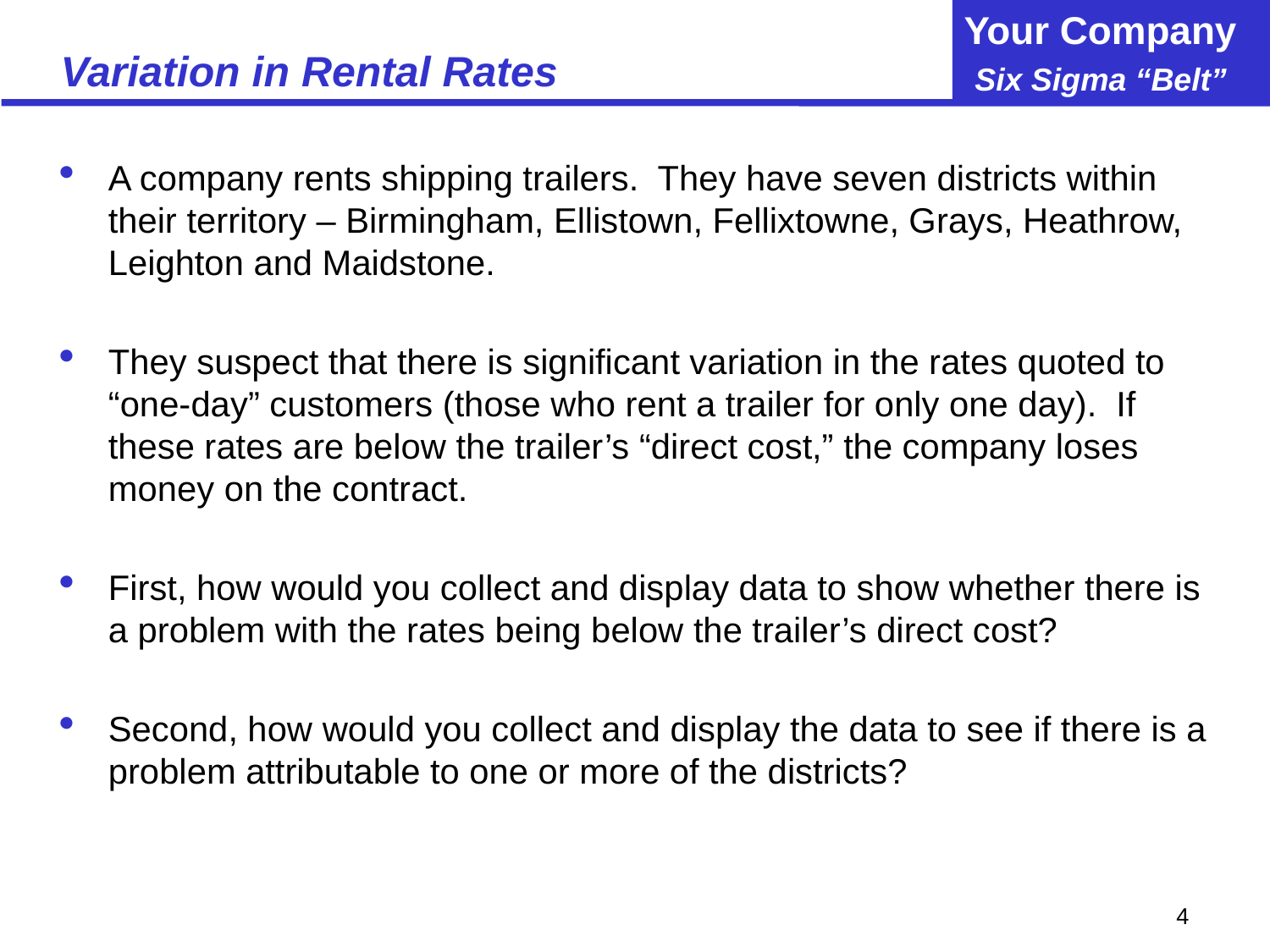

# Variation in Rental Rates
A company rents shipping trailers.  They have seven districts within their territory – Birmingham, Ellistown, Fellixtowne, Grays, Heathrow, Leighton and Maidstone.

They suspect that there is significant variation in the rates quoted to “one-day” customers (those who rent a trailer for only one day).  If these rates are below the trailer’s “direct cost,” the company loses money on the contract.

First, how would you collect and display data to show whether there is a problem with the rates being below the trailer’s direct cost?

Second, how would you collect and display the data to see if there is a problem attributable to one or more of the districts?